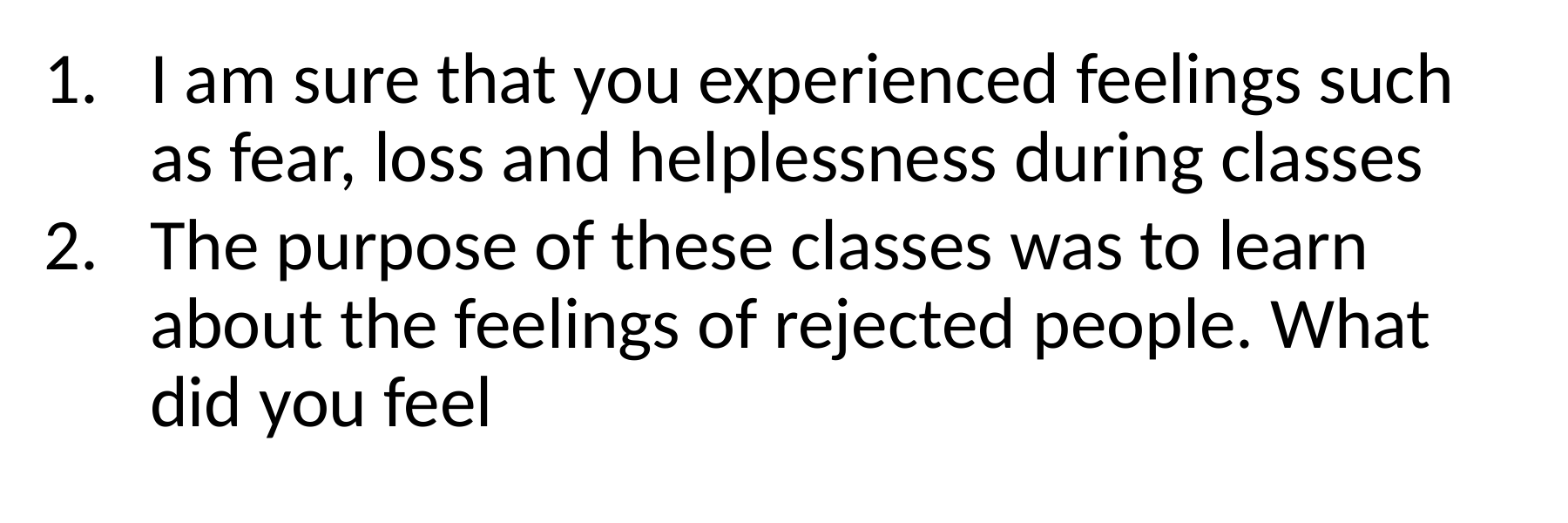

I am sure that you experienced feelings such as fear, loss and helplessness during classes
The purpose of these classes was to learn about the feelings of rejected people. What did you feel